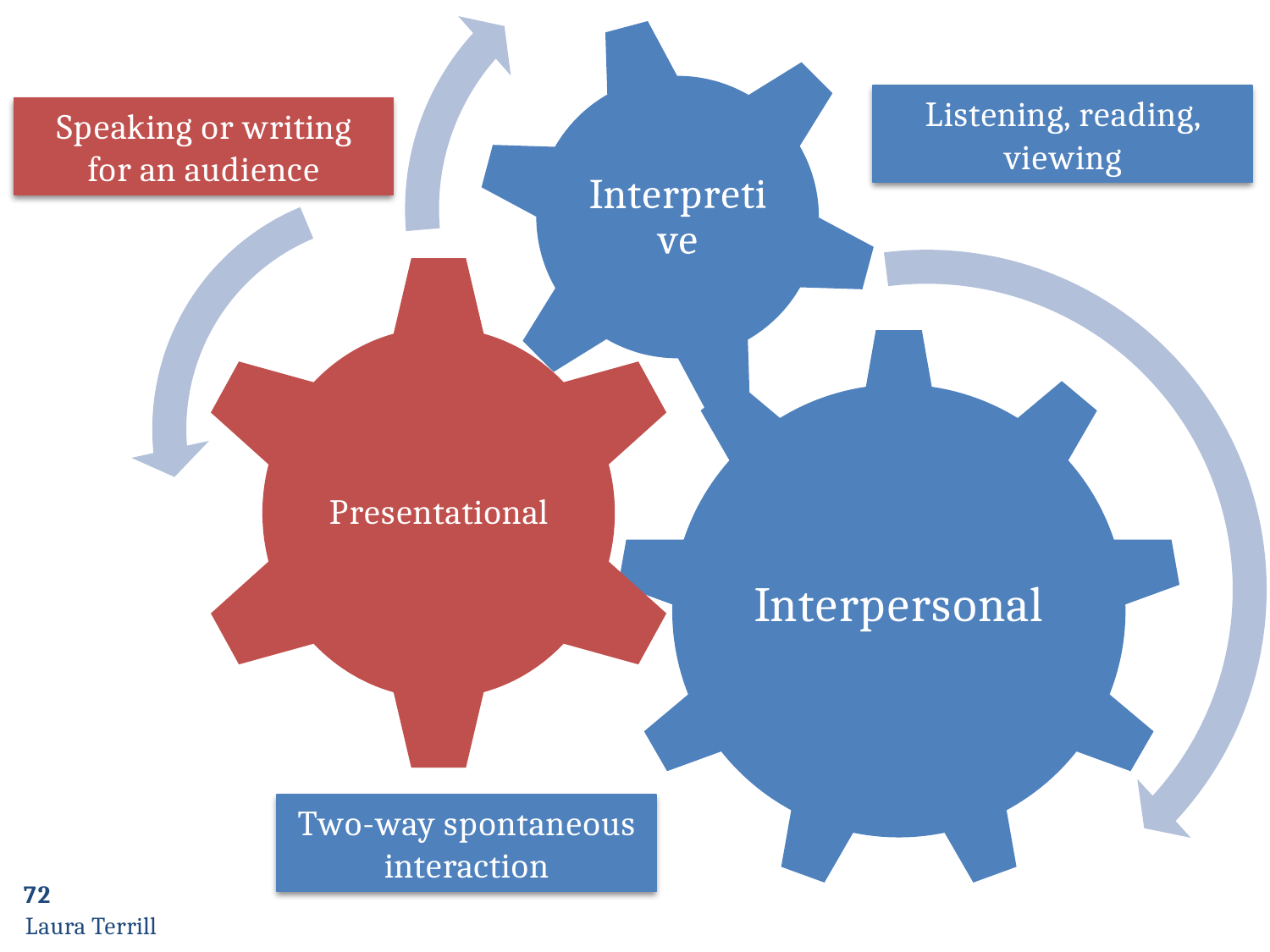

Interpersonal
Presentational
Interpretive
Listening, reading, viewing
Speaking or writing
for an audience
Two-way spontaneous interaction
72
Laura Terrill